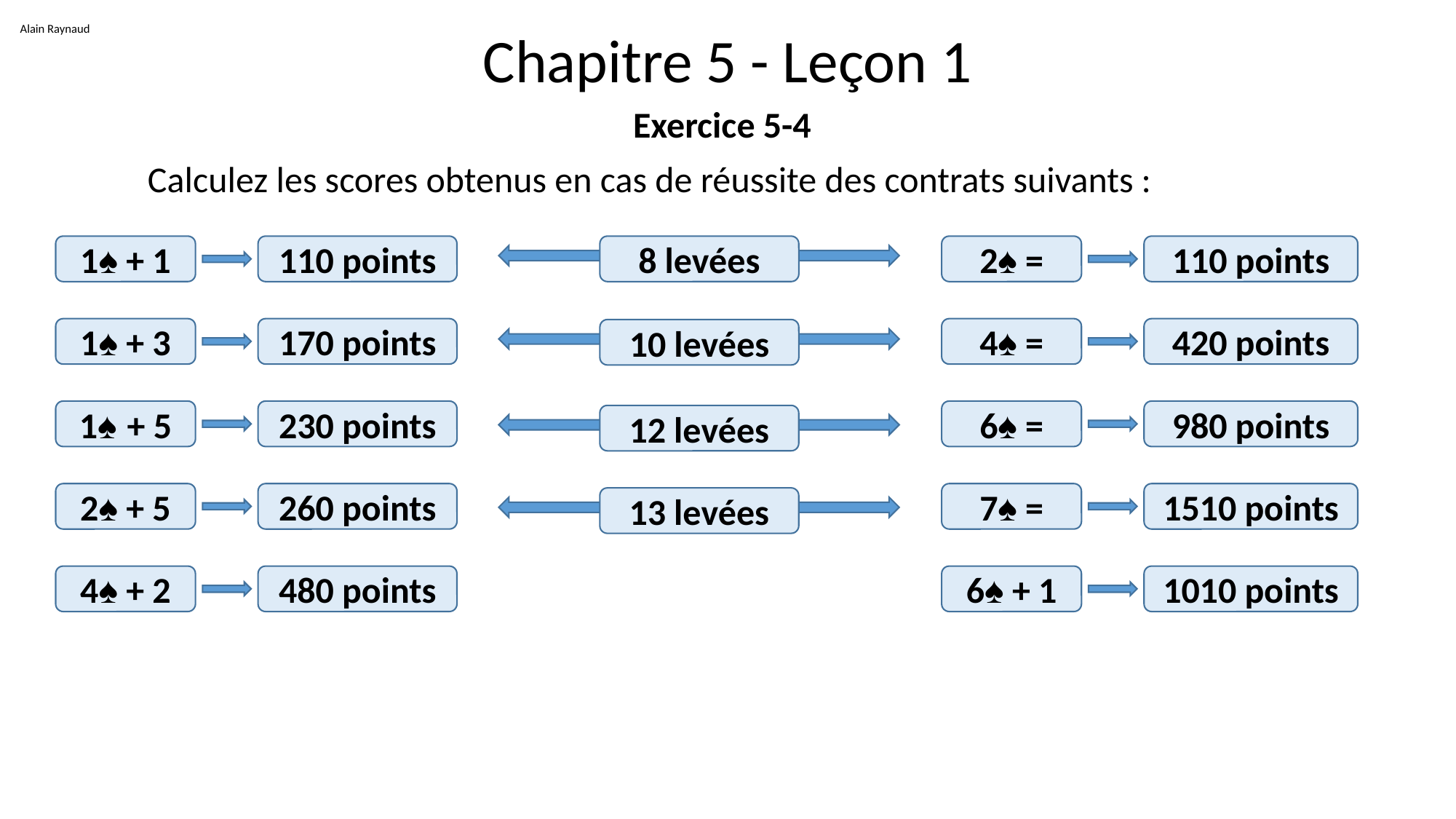

Alain Raynaud
# Chapitre 5 - Leçon 1
Exercice 5-4
	Calculez les scores obtenus en cas de réussite des contrats suivants :
1♠ + 1

110 points
8 levées

2♠ =

110 points
1♠ + 3

170 points
4♠ =

420 points
10 levées

1♠ + 5

230 points
6♠ =

980 points
12 levées

2♠ + 5

260 points
7♠ =

1510 points
13 levées

4♠ + 2

480 points
6♠ + 1

1010 points